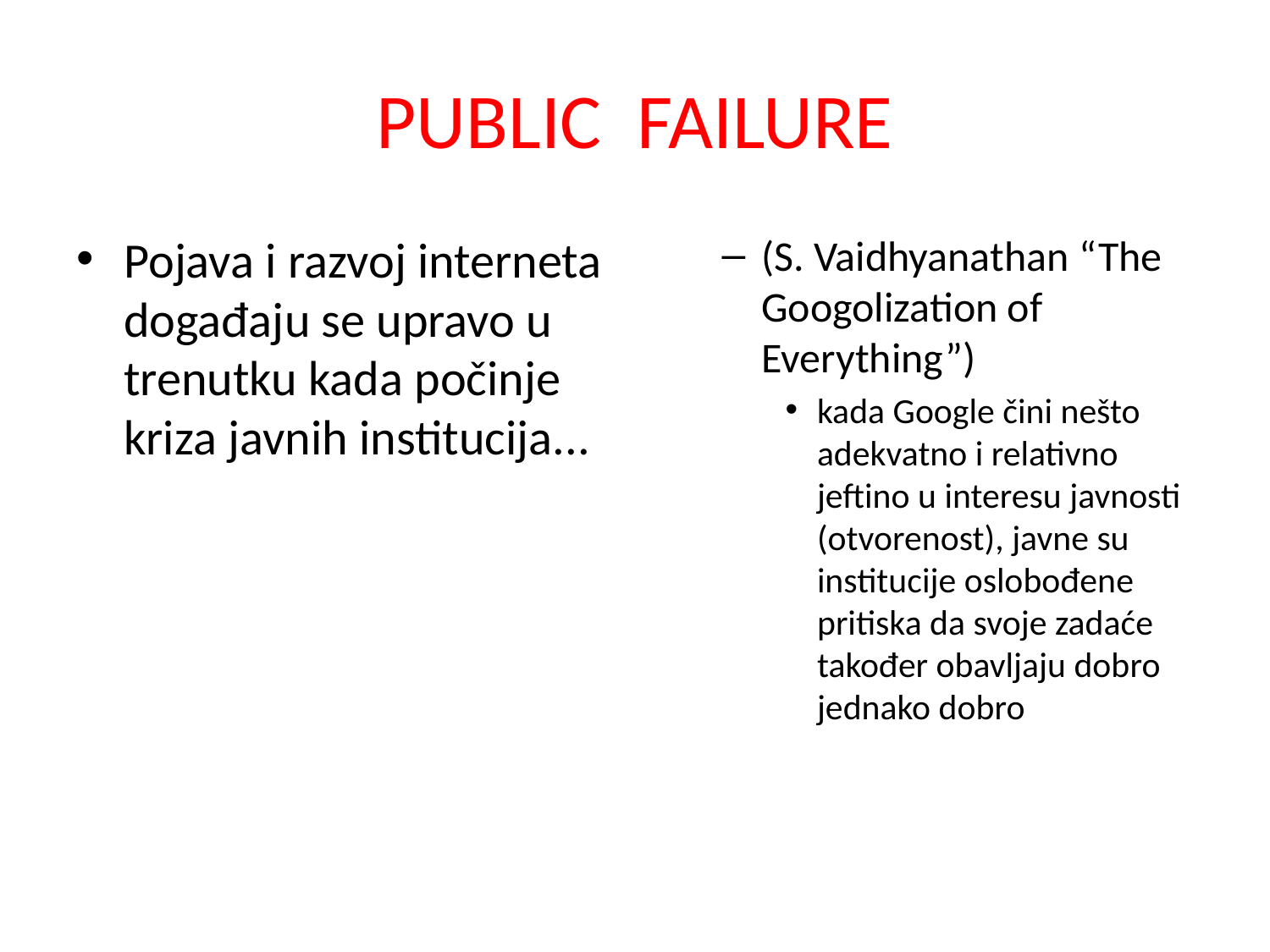

# PUBLIC  FAILURE
Pojava i razvoj interneta događaju se upravo u trenutku kada počinje kriza javnih institucija...

(S. Vaidhyanathan “The Googolization of Everything”)
kada Google čini nešto adekvatno i relativno jeftino u interesu javnosti (otvorenost), javne su institucije oslobođene pritiska da svoje zadaće također obavljaju dobro jednako dobro